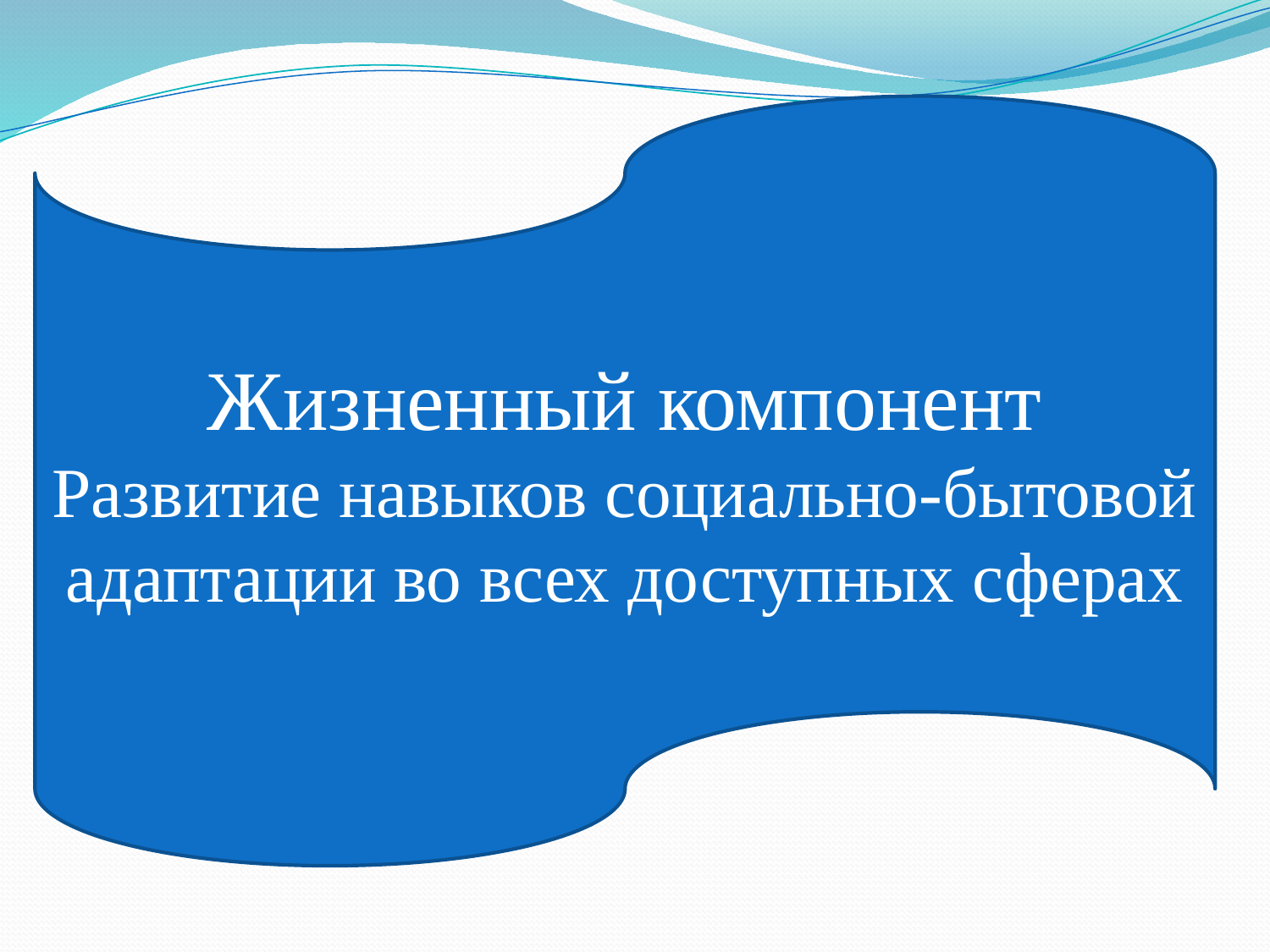

Жизненный компонент
Развитие навыков социально-бытовой адаптации во всех доступных сферах